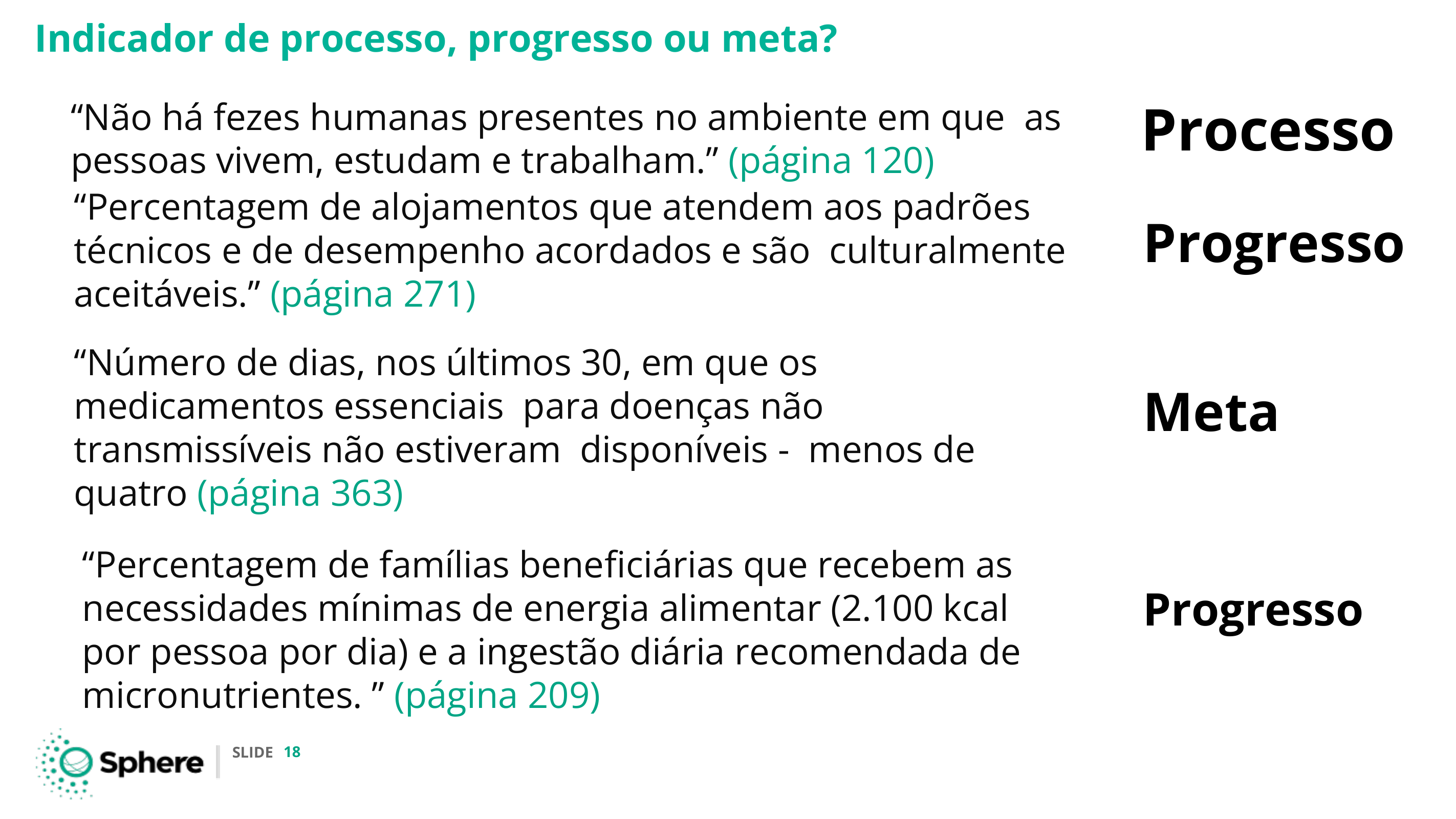

# Indicador de processo, progresso ou meta?
Processo
“Não há fezes humanas presentes no ambiente em que  as pessoas vivem, estudam e trabalham.” (página 120)

“Percentagem de alojamentos que atendem aos padrões  técnicos e de desempenho acordados e são  culturalmente aceitáveis.” (página 271)

Progresso
“Número de dias, nos últimos 30, em que os medicamentos essenciais  para doenças não transmissíveis não estiveram  disponíveis -  menos de quatro (página 363)

Meta
“Percentagem de famílias beneficiárias que recebem as  necessidades mínimas de energia alimentar (2.100 kcal  por pessoa por dia) e a ingestão diária recomendada de  micronutrientes. ” (página 209)

Progresso
   18